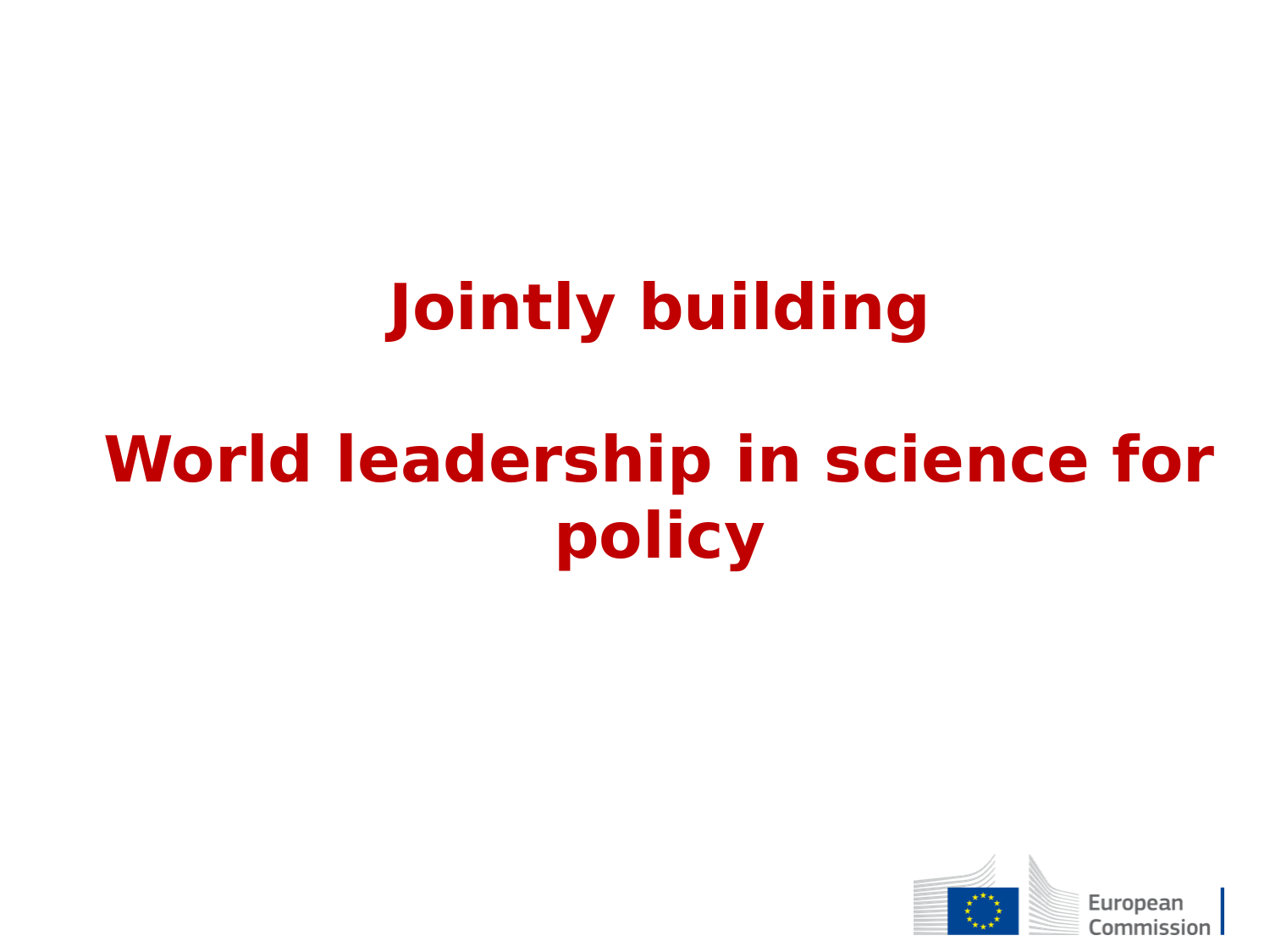

Jointly building

World leadership in science for policy